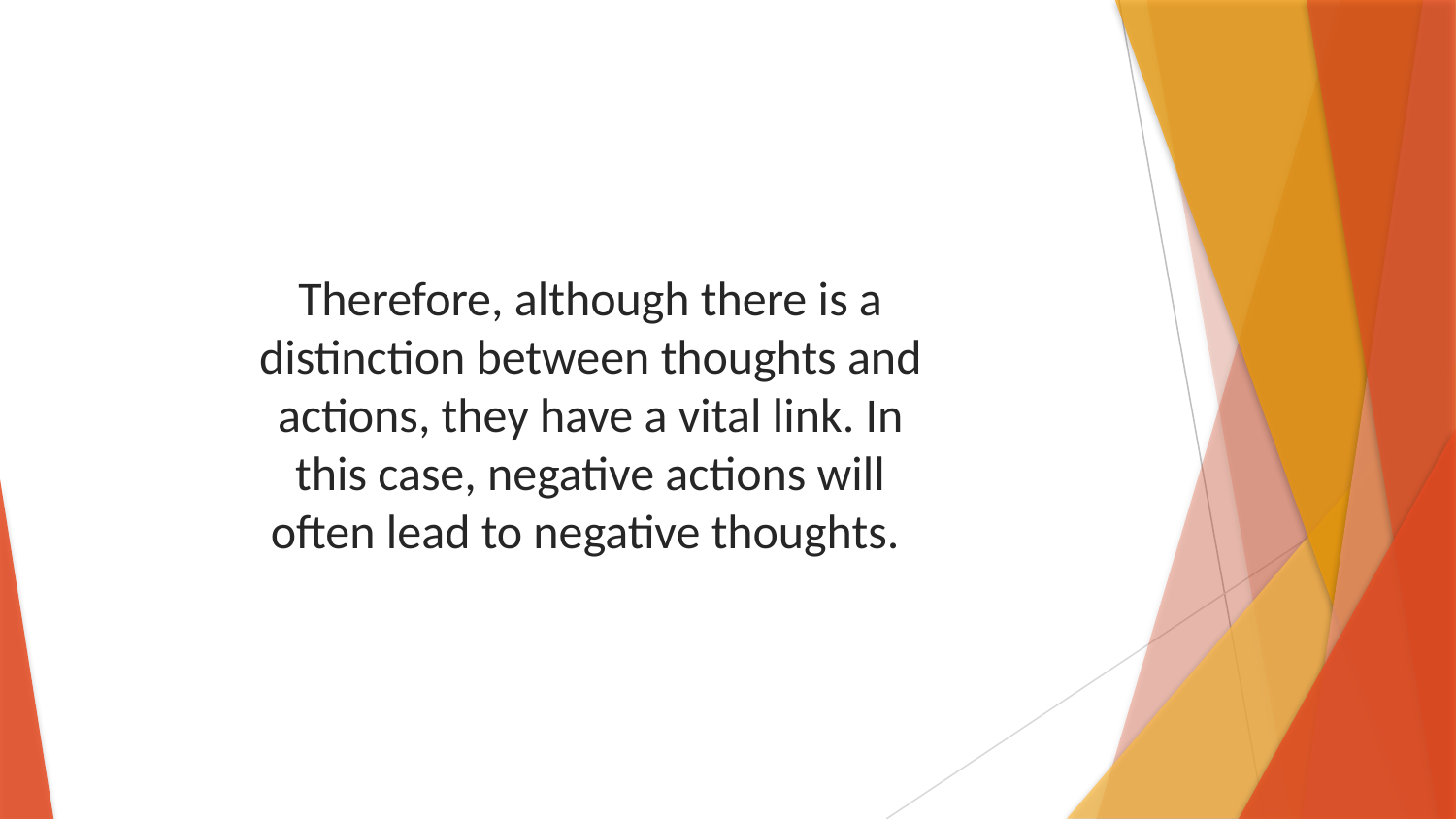

Therefore, although there is a distinction between thoughts and actions, they have a vital link. In this case, negative actions will often lead to negative thoughts.